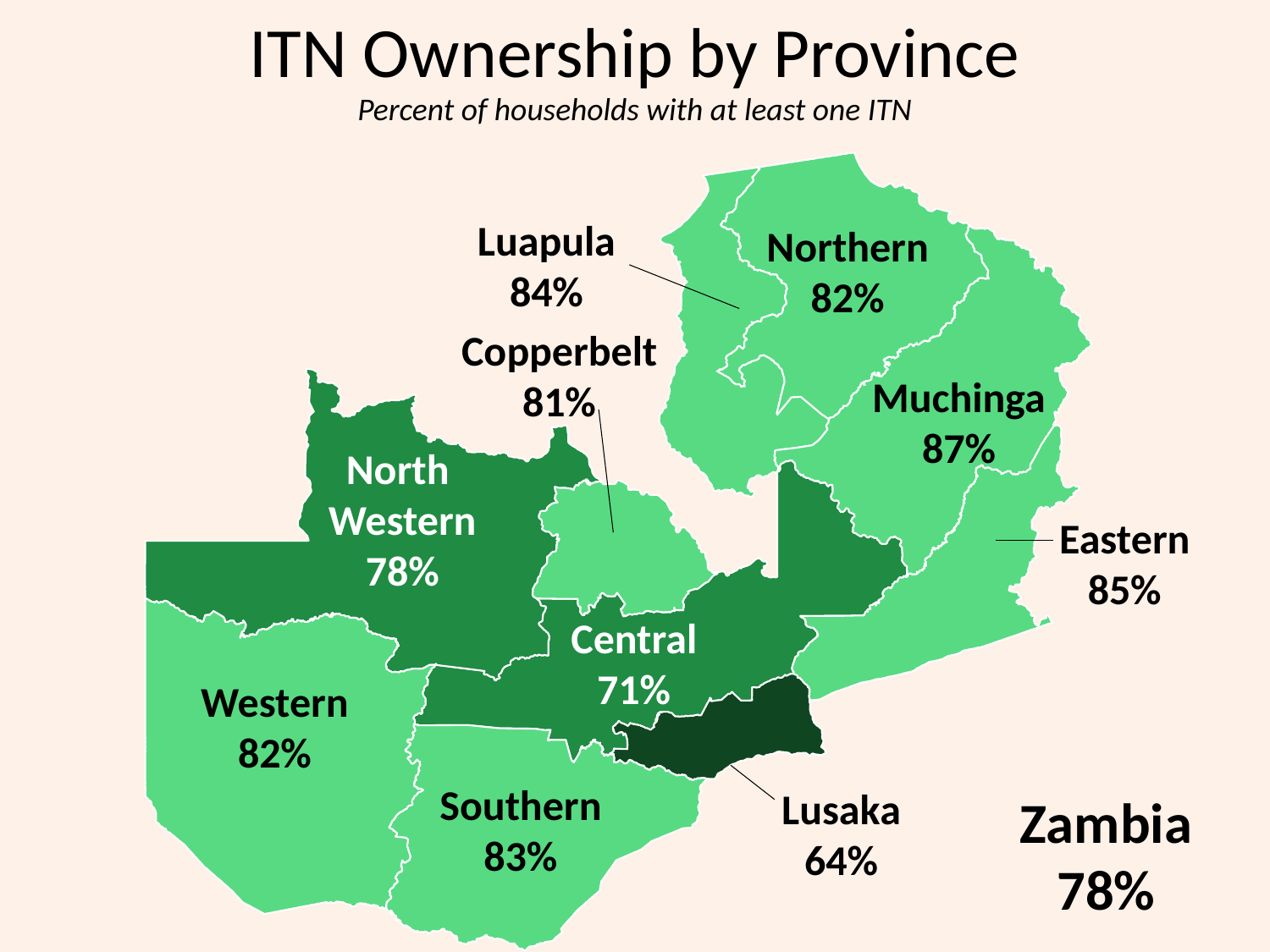

# ITN Ownership by Province
Percent of households with at least one ITN

Luapula
84%
Northern
82%
Copperbelt
81%
Muchinga
87%
North
Western
78%
Eastern
85%
Central
71%
Western
82%
Southern
83%
Lusaka
64%
Zambia
78%